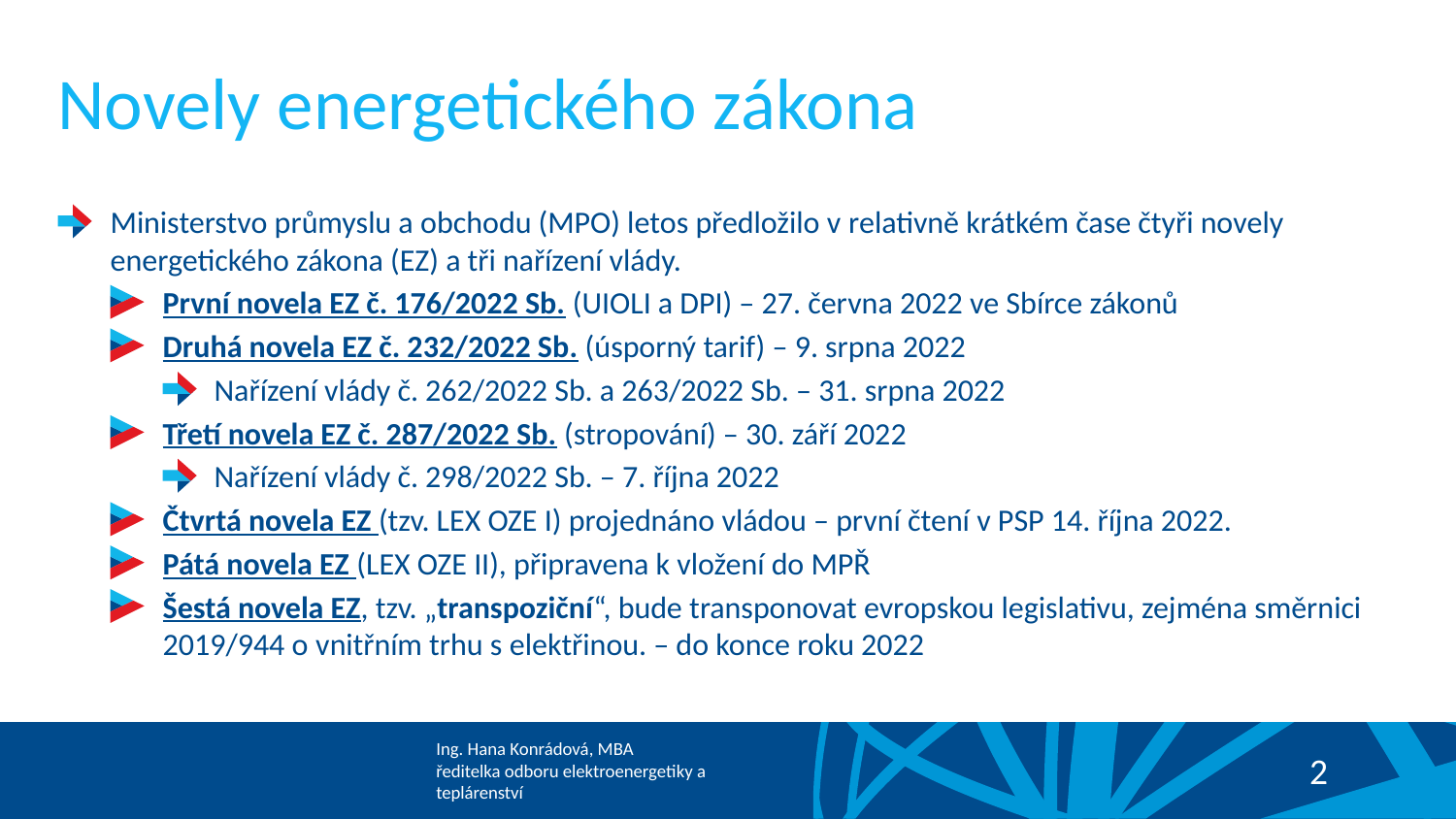

# Novely energetického zákona
Ministerstvo průmyslu a obchodu (MPO) letos předložilo v relativně krátkém čase čtyři novely energetického zákona (EZ) a tři nařízení vlády.
První novela EZ č. 176/2022 Sb. (UIOLI a DPI) – 27. června 2022 ve Sbírce zákonů
Druhá novela EZ č. 232/2022 Sb. (úsporný tarif) – 9. srpna 2022
Nařízení vlády č. 262/2022 Sb. a 263/2022 Sb. – 31. srpna 2022
Třetí novela EZ č. 287/2022 Sb. (stropování) – 30. září 2022
Nařízení vlády č. 298/2022 Sb. – 7. října 2022
Čtvrtá novela EZ (tzv. LEX OZE I) projednáno vládou – první čtení v PSP 14. října 2022.
Pátá novela EZ (LEX OZE II), připravena k vložení do MPŘ
Šestá novela EZ, tzv. „transpoziční“, bude transponovat evropskou legislativu, zejména směrnici 2019/944 o vnitřním trhu s elektřinou. – do konce roku 2022